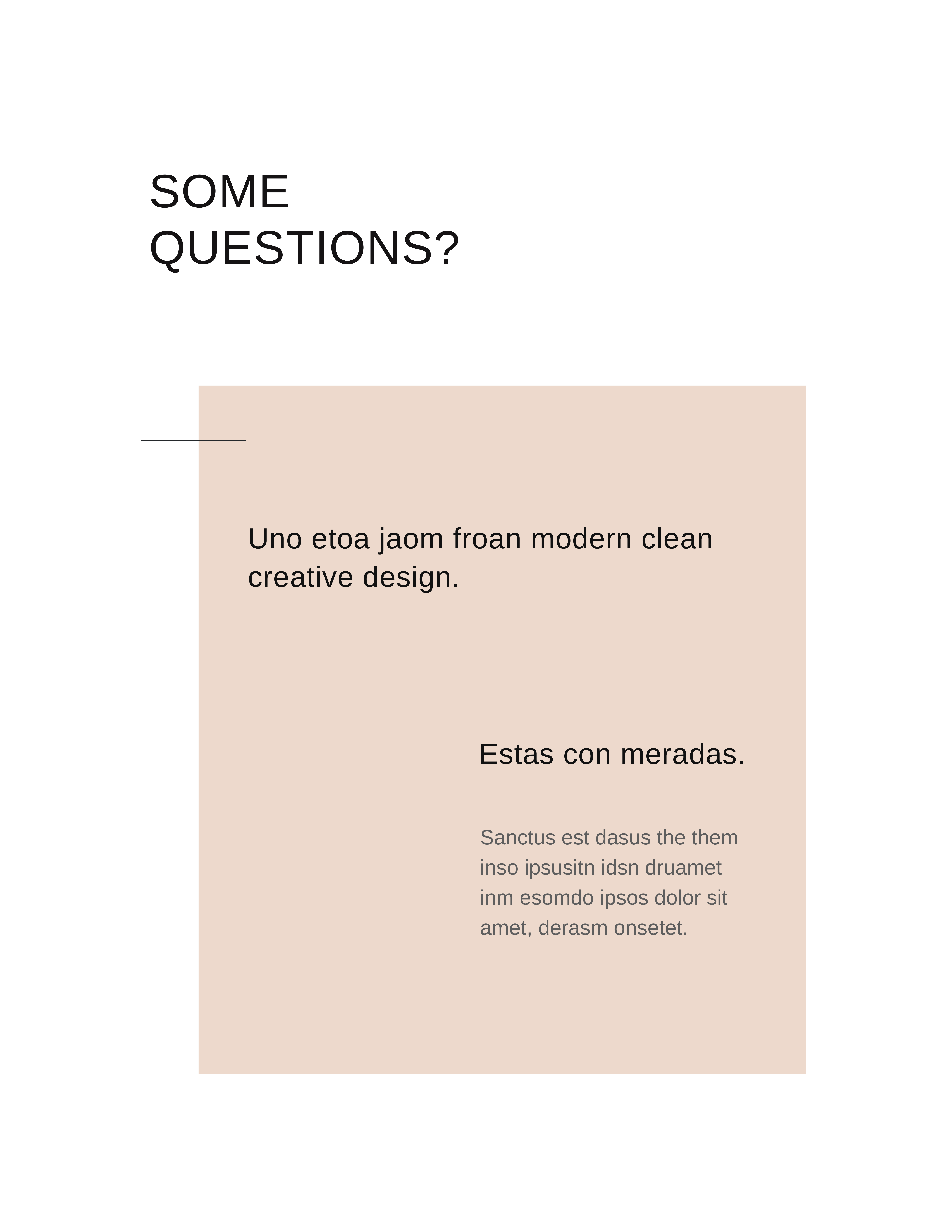

SOME QUESTIONS?

Uno etoa jaom froan modern clean creative design.

Estas con meradas.
Sanctus est dasus the them inso ipsusitn idsn druamet inm esomdo ipsos dolor sit amet, derasm onsetet.